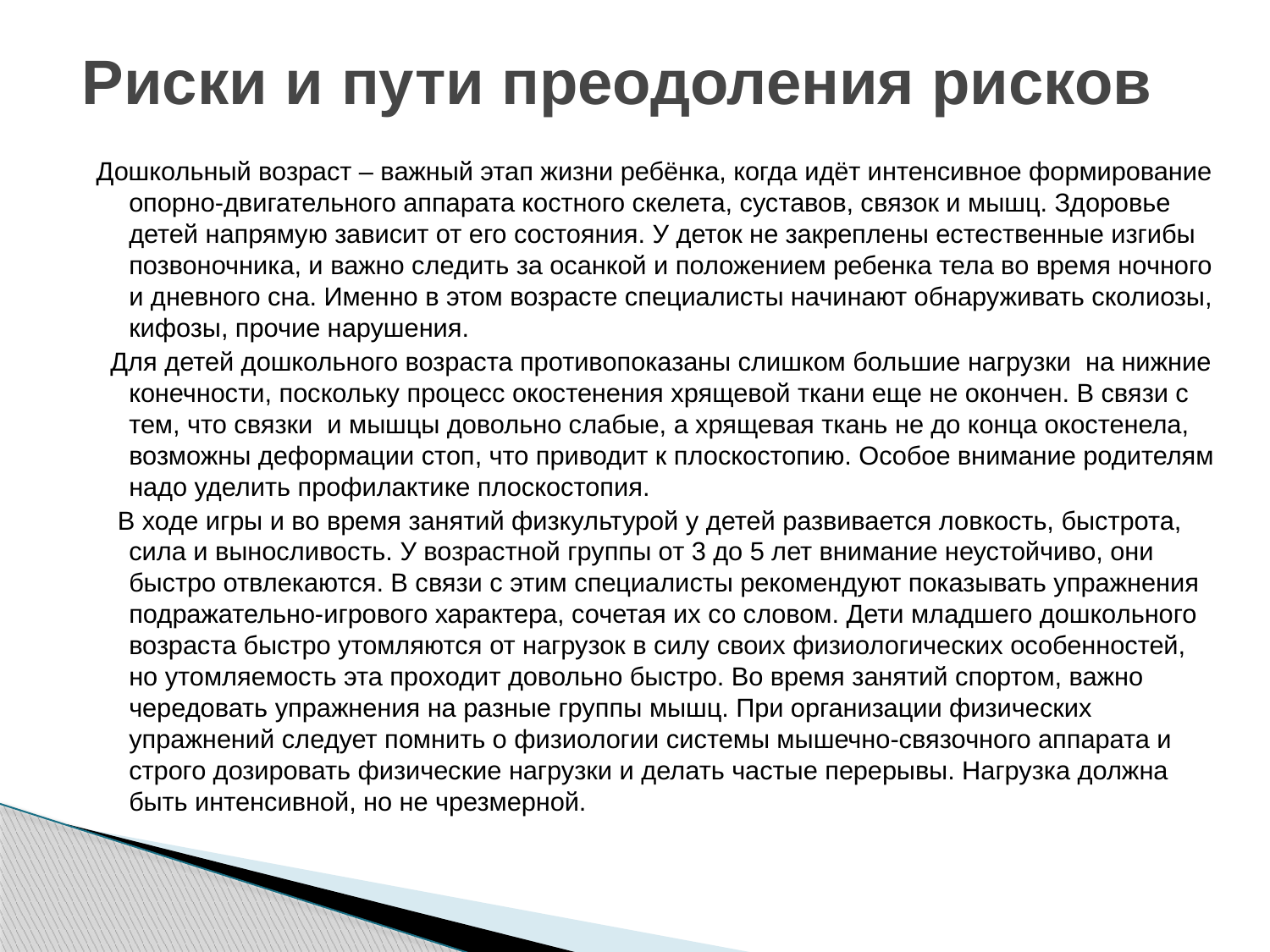

# Риски и пути преодоления рисков
Дошкольный возраст – важный этап жизни ребёнка, когда идёт интенсивное формирование опорно-двигательного аппарата костного скелета, суставов, связок и мышц. Здоровье детей напрямую зависит от его состояния. У деток не закреплены естественные изгибы позвоночника, и важно следить за осанкой и положением ребенка тела во время ночного и дневного сна. Именно в этом возрасте специалисты начинают обнаруживать сколиозы, кифозы, прочие нарушения.
  Для детей дошкольного возраста противопоказаны слишком большие нагрузки  на нижние конечности, поскольку процесс окостенения хрящевой ткани еще не окончен. В связи с тем, что связки  и мышцы довольно слабые, а хрящевая ткань не до конца окостенела, возможны деформации стоп, что приводит к плоскостопию. Особое внимание родителям надо уделить профилактике плоскостопия.
   В ходе игры и во время занятий физкультурой у детей развивается ловкость, быстрота, сила и выносливость. У возрастной группы от 3 до 5 лет внимание неустойчиво, они быстро отвлекаются. В связи с этим специалисты рекомендуют показывать упражнения подражательно-игрового характера, сочетая их со словом. Дети младшего дошкольного возраста быстро утомляются от нагрузок в силу своих физиологических особенностей, но утомляемость эта проходит довольно быстро. Во время занятий спортом, важно чередовать упражнения на разные группы мышц. При организации физических упражнений следует помнить о физиологии системы мышечно-связочного аппарата и строго дозировать физические нагрузки и делать частые перерывы. Нагрузка должна быть интенсивной, но не чрезмерной.